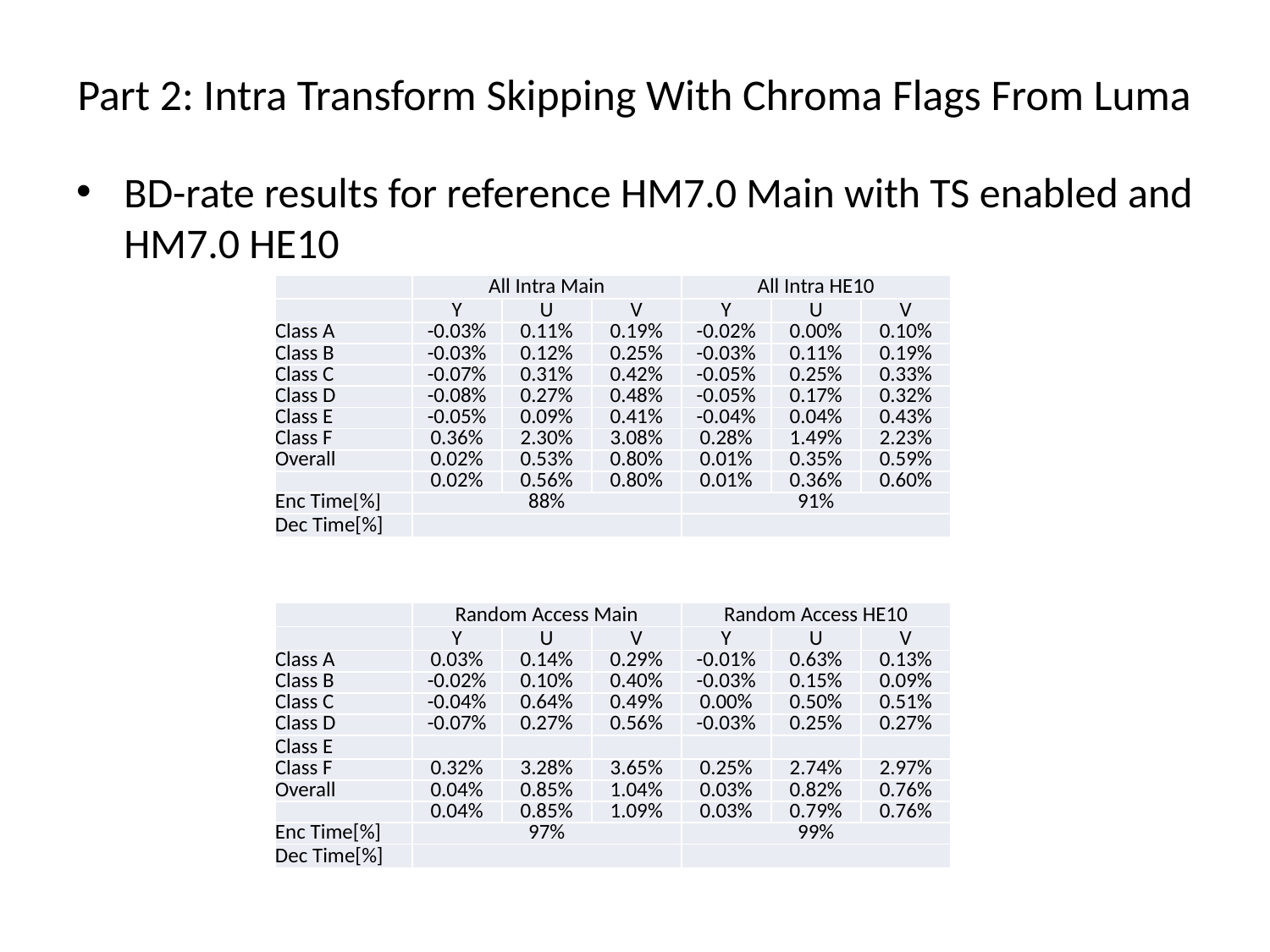

# Part 2: Intra Transform Skipping With Chroma Flags From Luma
BD-rate results for reference HM7.0 Main with TS enabled and HM7.0 HE10

|  | All Intra Main |  |  | All Intra HE10 |  |  |
| --- | --- | --- | --- | --- | --- | --- |
|  | Y | U | V | Y | U | V |
| Class A | -0.03% | 0.11% | 0.19% | -0.02% | 0.00% | 0.10% |
| Class B | -0.03% | 0.12% | 0.25% | -0.03% | 0.11% | 0.19% |
| Class C | -0.07% | 0.31% | 0.42% | -0.05% | 0.25% | 0.33% |
| Class D | -0.08% | 0.27% | 0.48% | -0.05% | 0.17% | 0.32% |
| Class E | -0.05% | 0.09% | 0.41% | -0.04% | 0.04% | 0.43% |
| Class F | 0.36% | 2.30% | 3.08% | 0.28% | 1.49% | 2.23% |
| Overall | 0.02% | 0.53% | 0.80% | 0.01% | 0.35% | 0.59% |
|  | 0.02% | 0.56% | 0.80% | 0.01% | 0.36% | 0.60% |
| Enc Time[%] | 88% |  |  | 91% |  |  |
| Dec Time[%] |  |  |  |  |  |  |
|  | Random Access Main |  |  | Random Access HE10 |  |  |
| --- | --- | --- | --- | --- | --- | --- |
|  | Y | U | V | Y | U | V |
| Class A | 0.03% | 0.14% | 0.29% | -0.01% | 0.63% | 0.13% |
| Class B | -0.02% | 0.10% | 0.40% | -0.03% | 0.15% | 0.09% |
| Class C | -0.04% | 0.64% | 0.49% | 0.00% | 0.50% | 0.51% |
| Class D | -0.07% | 0.27% | 0.56% | -0.03% | 0.25% | 0.27% |
| Class E |  |  |  |  |  |  |
| Class F | 0.32% | 3.28% | 3.65% | 0.25% | 2.74% | 2.97% |
| Overall | 0.04% | 0.85% | 1.04% | 0.03% | 0.82% | 0.76% |
|  | 0.04% | 0.85% | 1.09% | 0.03% | 0.79% | 0.76% |
| Enc Time[%] | 97% |  |  | 99% |  |  |
| Dec Time[%] |  |  |  |  |  |  |